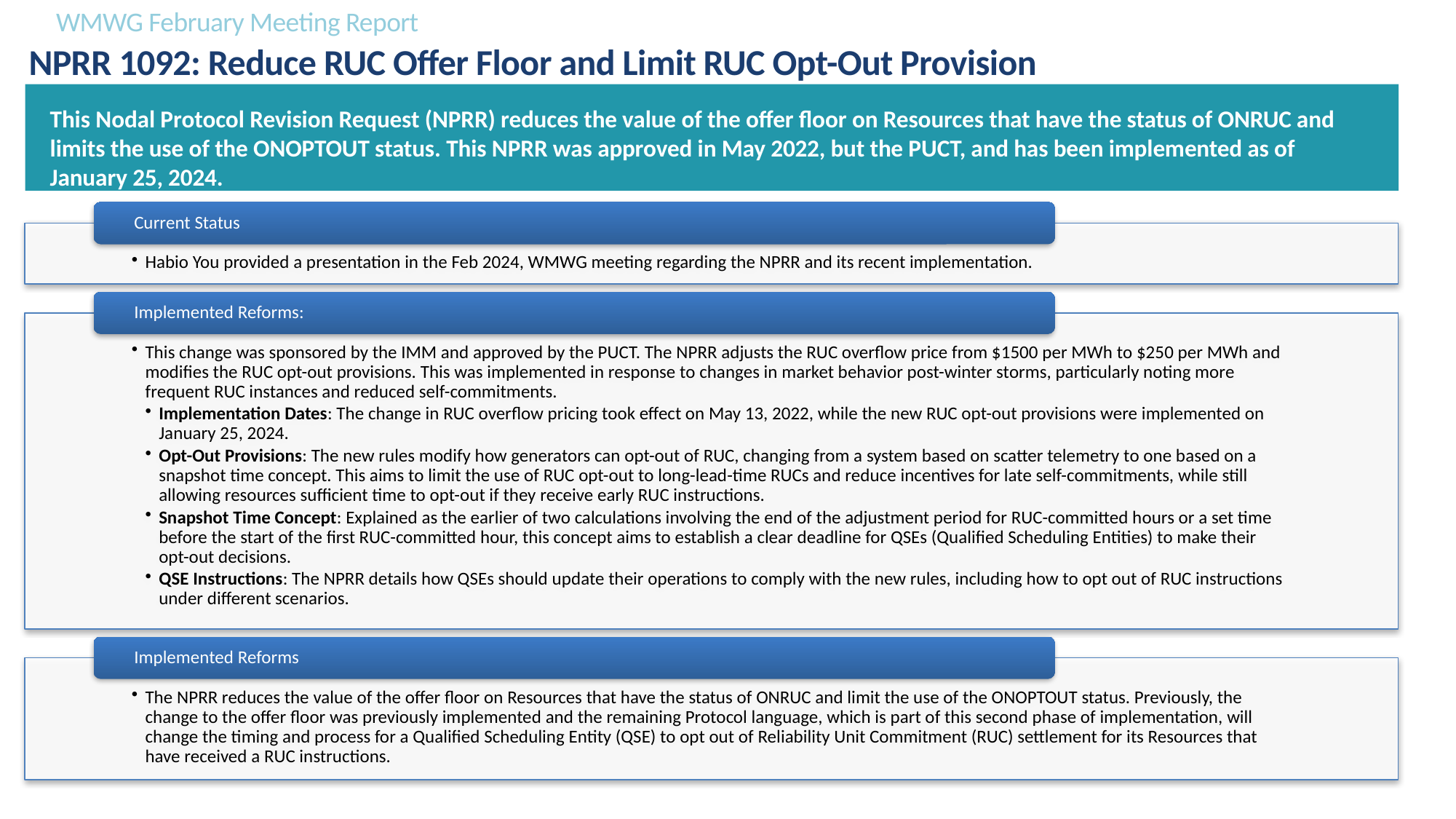

WMWG February Meeting Report
# NPRR 1092: Reduce RUC Offer Floor and Limit RUC Opt-Out Provision
This Nodal Protocol Revision Request (NPRR) reduces the value of the offer floor on Resources that have the status of ONRUC and limits the use of the ONOPTOUT status. This NPRR was approved in May 2022, but the PUCT, and has been implemented as of January 25, 2024.
Habio You provided a presentation in the Feb 2024, WMWG meeting regarding the NPRR and its recent implementation.
Current Status
This change was sponsored by the IMM and approved by the PUCT. The NPRR adjusts the RUC overflow price from $1500 per MWh to $250 per MWh and modifies the RUC opt-out provisions. This was implemented in response to changes in market behavior post-winter storms, particularly noting more frequent RUC instances and reduced self-commitments.
Implementation Dates: The change in RUC overflow pricing took effect on May 13, 2022, while the new RUC opt-out provisions were implemented on January 25, 2024.
Opt-Out Provisions: The new rules modify how generators can opt-out of RUC, changing from a system based on scatter telemetry to one based on a snapshot time concept. This aims to limit the use of RUC opt-out to long-lead-time RUCs and reduce incentives for late self-commitments, while still allowing resources sufficient time to opt-out if they receive early RUC instructions.
Snapshot Time Concept: Explained as the earlier of two calculations involving the end of the adjustment period for RUC-committed hours or a set time before the start of the first RUC-committed hour, this concept aims to establish a clear deadline for QSEs (Qualified Scheduling Entities) to make their opt-out decisions.
QSE Instructions: The NPRR details how QSEs should update their operations to comply with the new rules, including how to opt out of RUC instructions under different scenarios.
Implemented Reforms:
The NPRR reduces the value of the offer floor on Resources that have the status of ONRUC and limit the use of the ONOPTOUT status. Previously, the change to the offer floor was previously implemented and the remaining Protocol language, which is part of this second phase of implementation, will change the timing and process for a Qualified Scheduling Entity (QSE) to opt out of Reliability Unit Commitment (RUC) settlement for its Resources that have received a RUC instructions.
Implemented Reforms